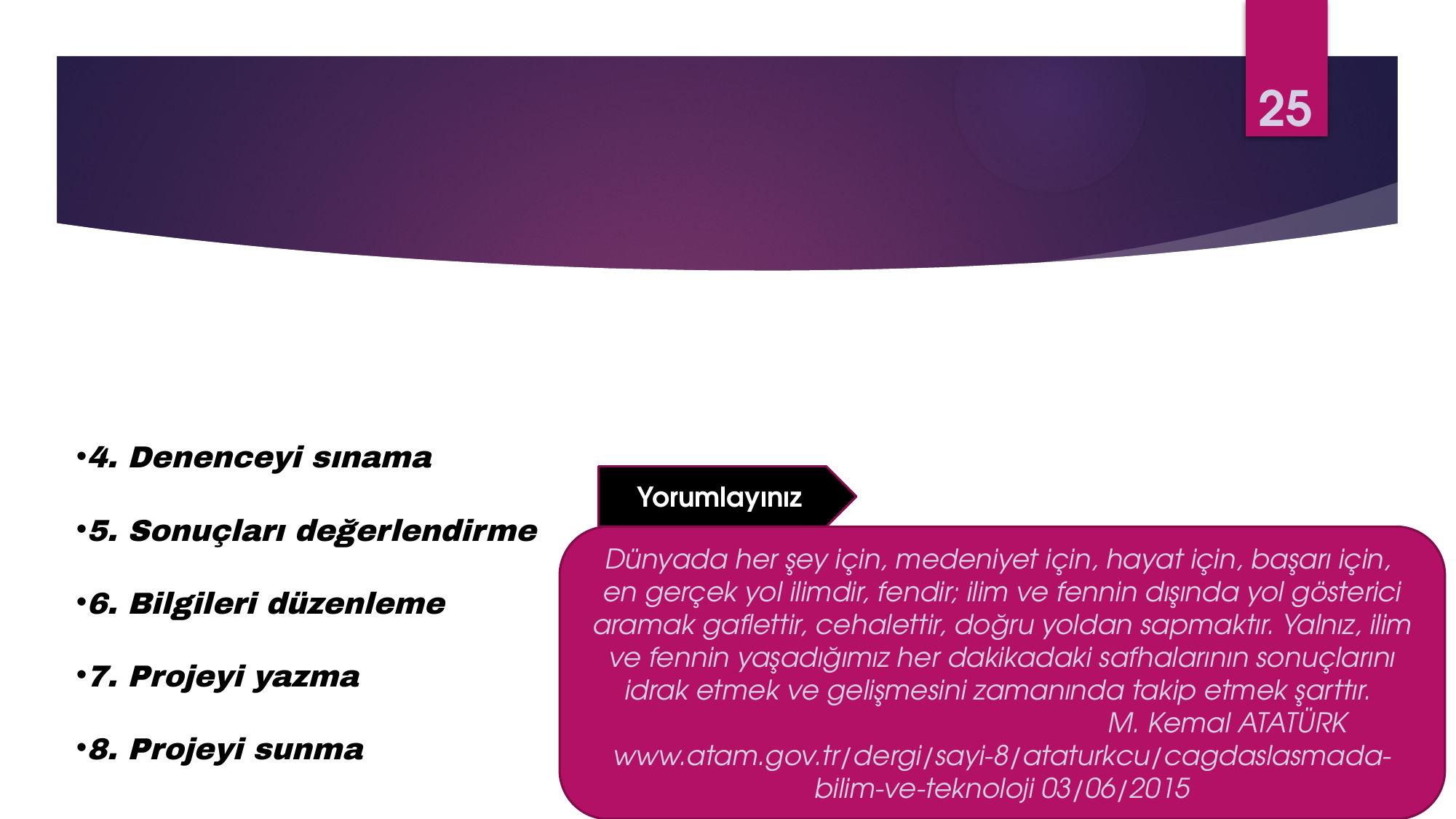

25
4. Denenceyi sınama

5. Sonuçları değerlendirme

6. Bilgileri düzenleme

7. Projeyi yazma

8. Projeyi sunma
Yorumlayınız
Dünyada her şey için, medeniyet için, hayat için, başarı için,
en gerçek yol ilimdir, fendir; ilim ve fennin dışında yol gösterici aramak gaflettir, cehalettir, doğru yoldan sapmaktır. Yalnız, ilim
ve fennin yaşadığımız her dakikadaki safhalarının sonuçlarını idrak etmek ve gelişmesini zamanında takip etmek şarttır.
                                                            M. Kemal ATATÜRK
www.atam.gov.tr/dergi/sayi-8/ataturkcu/cagdaslasmada-bilim-ve-teknoloji 03/06/2015